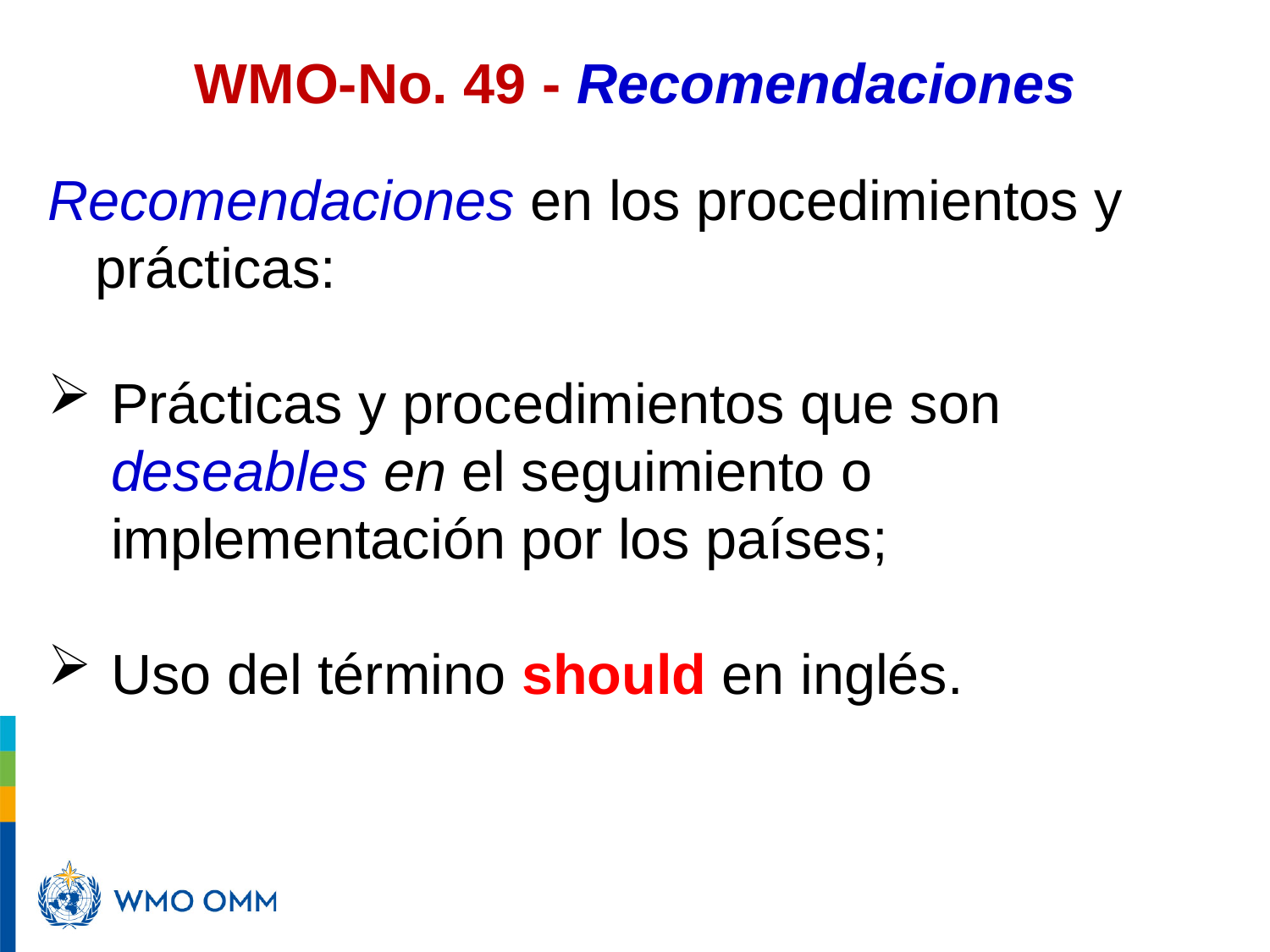

WMO-No. 49 - Recomendaciones
Recomendaciones en los procedimientos y prácticas:

Prácticas y procedimientos que son deseables en el seguimiento o implementación por los países;

Uso del término should en inglés.